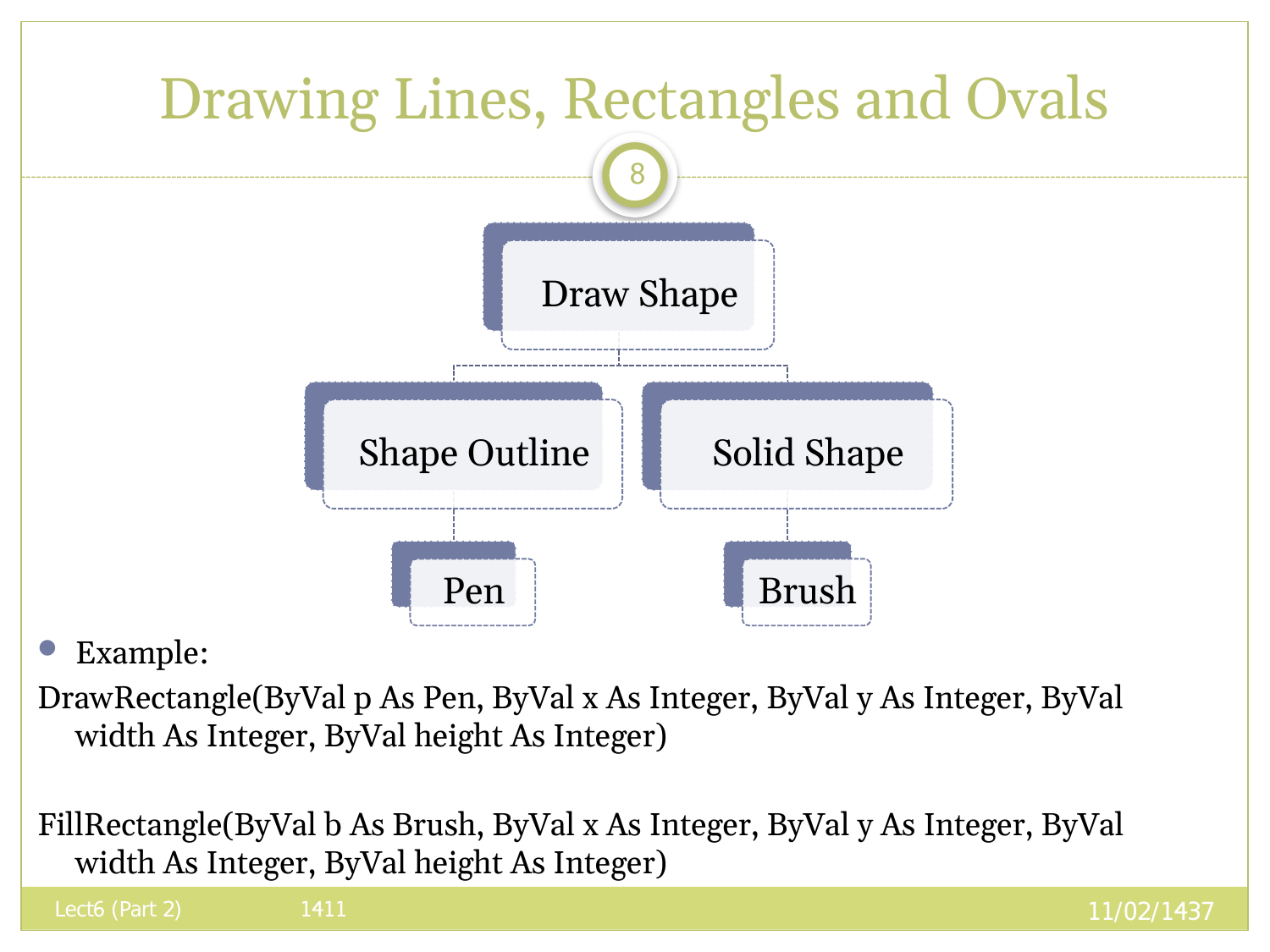

# Drawing Lines, Rectangles and Ovals
8
Draw Shape
Shape Outline
Pen
Solid Shape
Brush
Example:
DrawRectangle(ByVal p As Pen, ByVal x As Integer, ByVal y As Integer, ByVal width As Integer, ByVal height As Integer)

FillRectangle(ByVal b As Brush, ByVal x As Integer, ByVal y As Integer, ByVal width As Integer, ByVal height As Integer)
11/02/1437
Lect6 (Part 2)                  1411